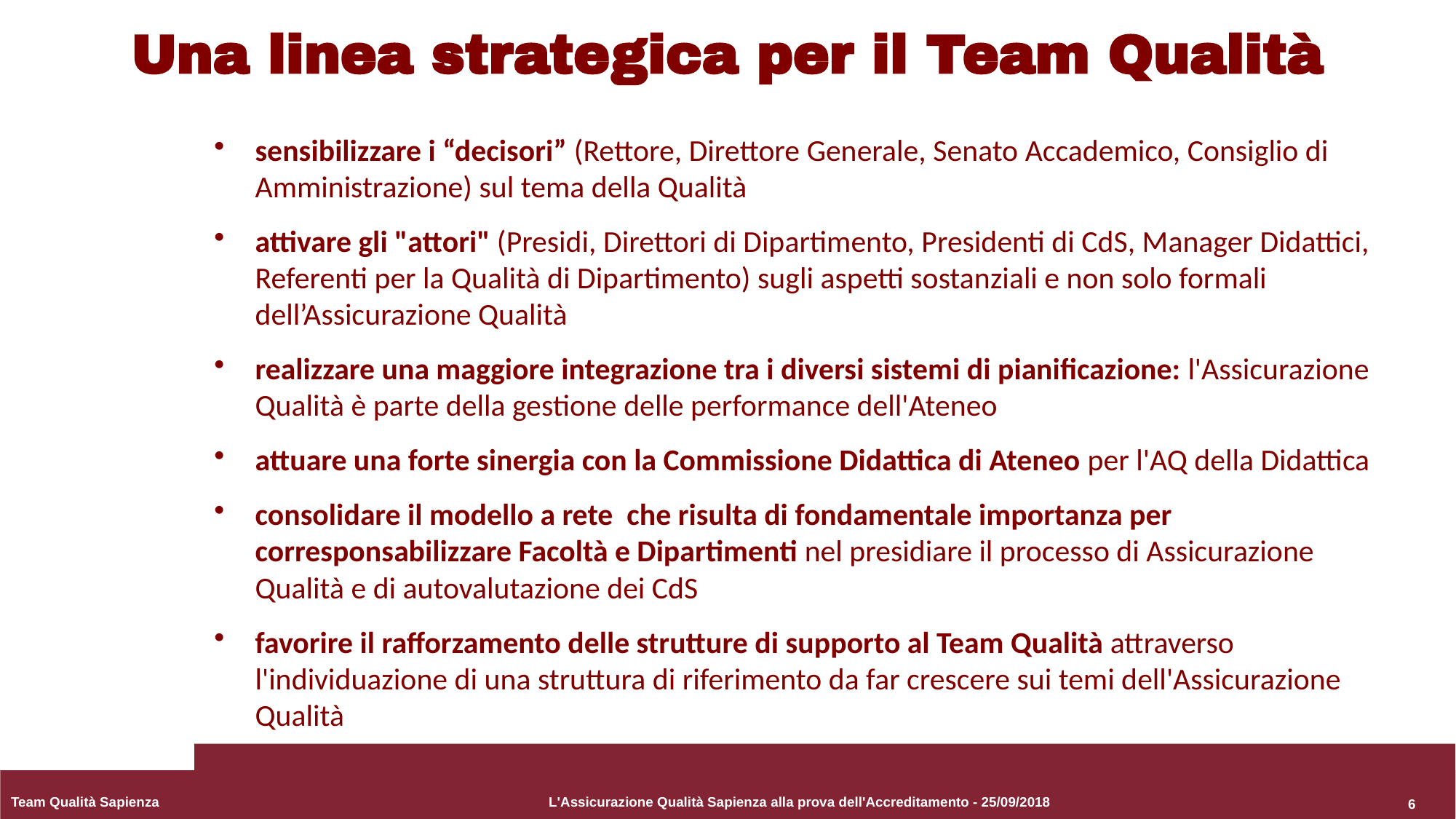

# Una linea strategica per il Team Qualità
sensibilizzare i “decisori” (Rettore, Direttore Generale, Senato Accademico, Consiglio di Amministrazione) sul tema della Qualità
attivare gli "attori" (Presidi, Direttori di Dipartimento, Presidenti di CdS, Manager Didattici, Referenti per la Qualità di Dipartimento) sugli aspetti sostanziali e non solo formali dell’Assicurazione Qualità
realizzare una maggiore integrazione tra i diversi sistemi di pianificazione: l'Assicurazione Qualità è parte della gestione delle performance dell'Ateneo
attuare una forte sinergia con la Commissione Didattica di Ateneo per l'AQ della Didattica
consolidare il modello a rete  che risulta di fondamentale importanza per  corresponsabilizzare Facoltà e Dipartimenti nel presidiare il processo di Assicurazione Qualità e di autovalutazione dei CdS
favorire il rafforzamento delle strutture di supporto al Team Qualità attraverso l'individuazione di una struttura di riferimento da far crescere sui temi dell'Assicurazione Qualità
Team Qualità Sapienza
L'Assicurazione Qualità Sapienza alla prova dell'Accreditamento - 25/09/2018
6